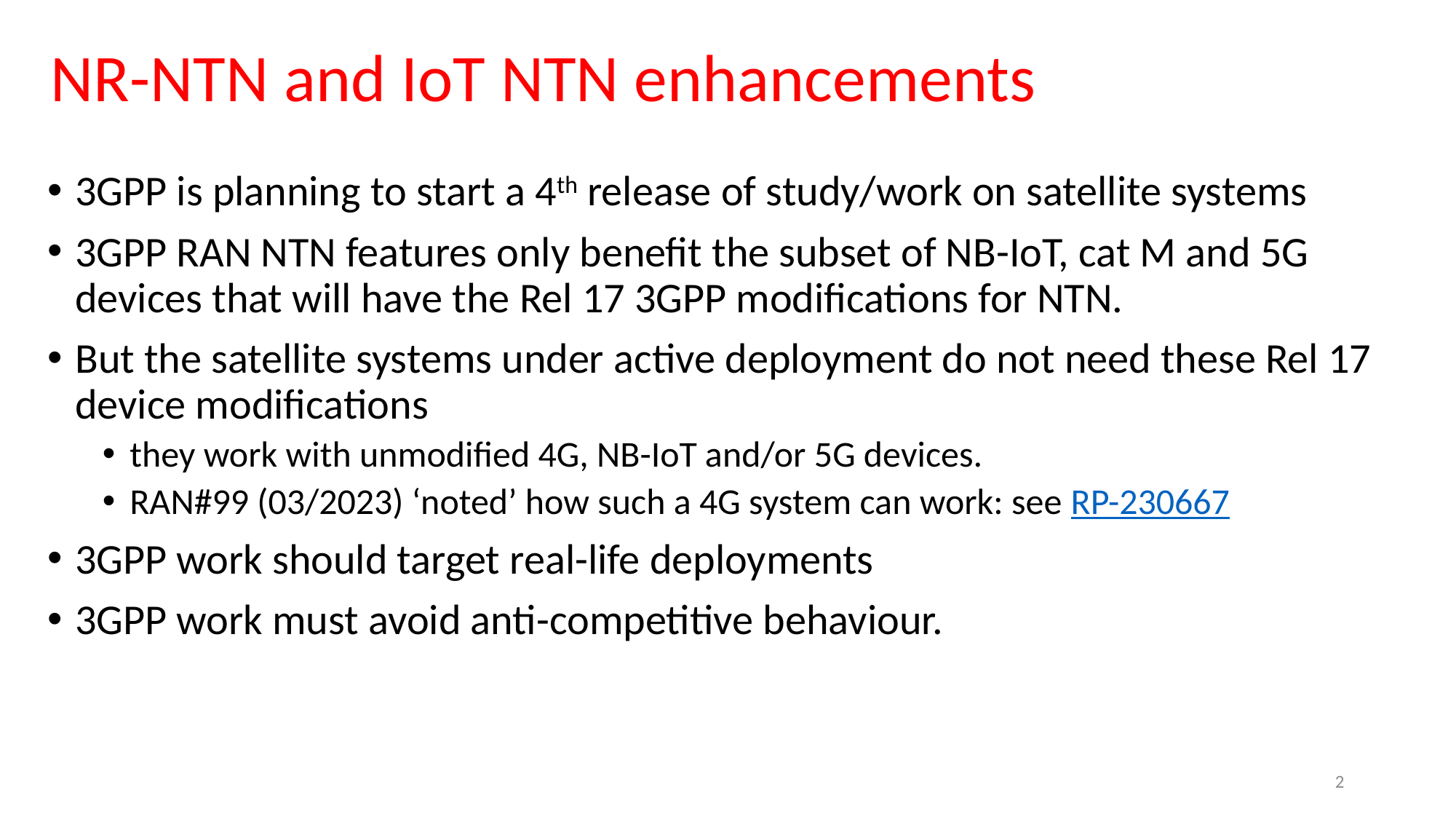

# NR-NTN and IoT NTN enhancements
3GPP is planning to start a 4th release of study/work on satellite systems
3GPP RAN NTN features only benefit the subset of NB-IoT, cat M and 5G devices that will have the Rel 17 3GPP modifications for NTN.
But the satellite systems under active deployment do not need these Rel 17 device modifications
they work with unmodified 4G, NB-IoT and/or 5G devices.
RAN#99 (03/2023) ‘noted’ how such a 4G system can work: see RP-230667
3GPP work should target real-life deployments
3GPP work must avoid anti-competitive behaviour.

2